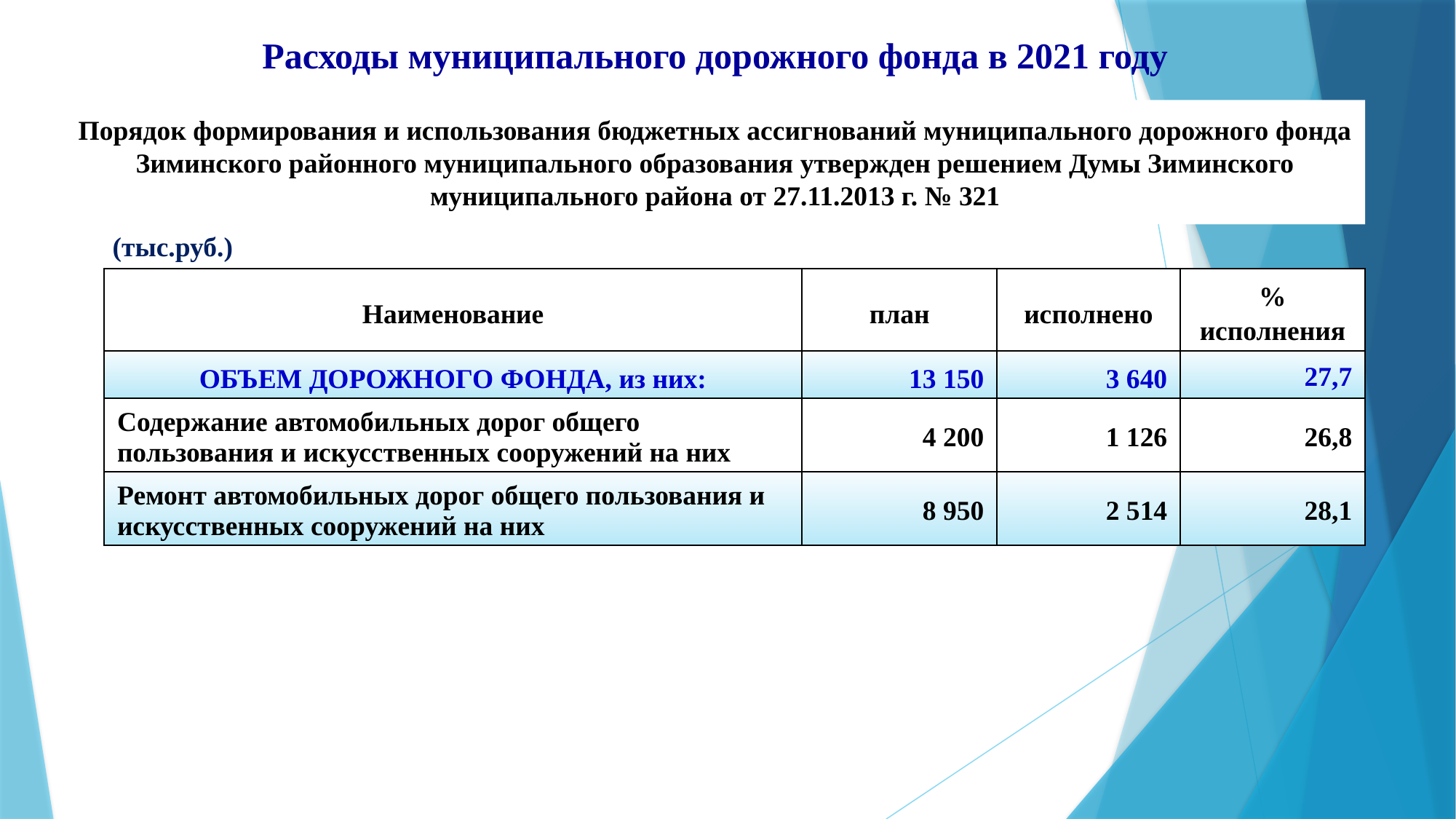

# Расходы муниципального дорожного фонда в 2021 году
Порядок формирования и использования бюджетных ассигнований муниципального дорожного фонда Зиминского районного муниципального образования утвержден решением Думы Зиминского муниципального района от 27.11.2013 г. № 321
(тыс.руб.)
| Наименование | план | исполнено | % исполнения |
| --- | --- | --- | --- |
| ОБЪЕМ ДОРОЖНОГО ФОНДА, из них: | 13 150 | 3 640 | 27,7 |
| Содержание автомобильных дорог общего пользования и искусственных сооружений на них | 4 200 | 1 126 | 26,8 |
| Ремонт автомобильных дорог общего пользования и искусственных сооружений на них | 8 950 | 2 514 | 28,1 |